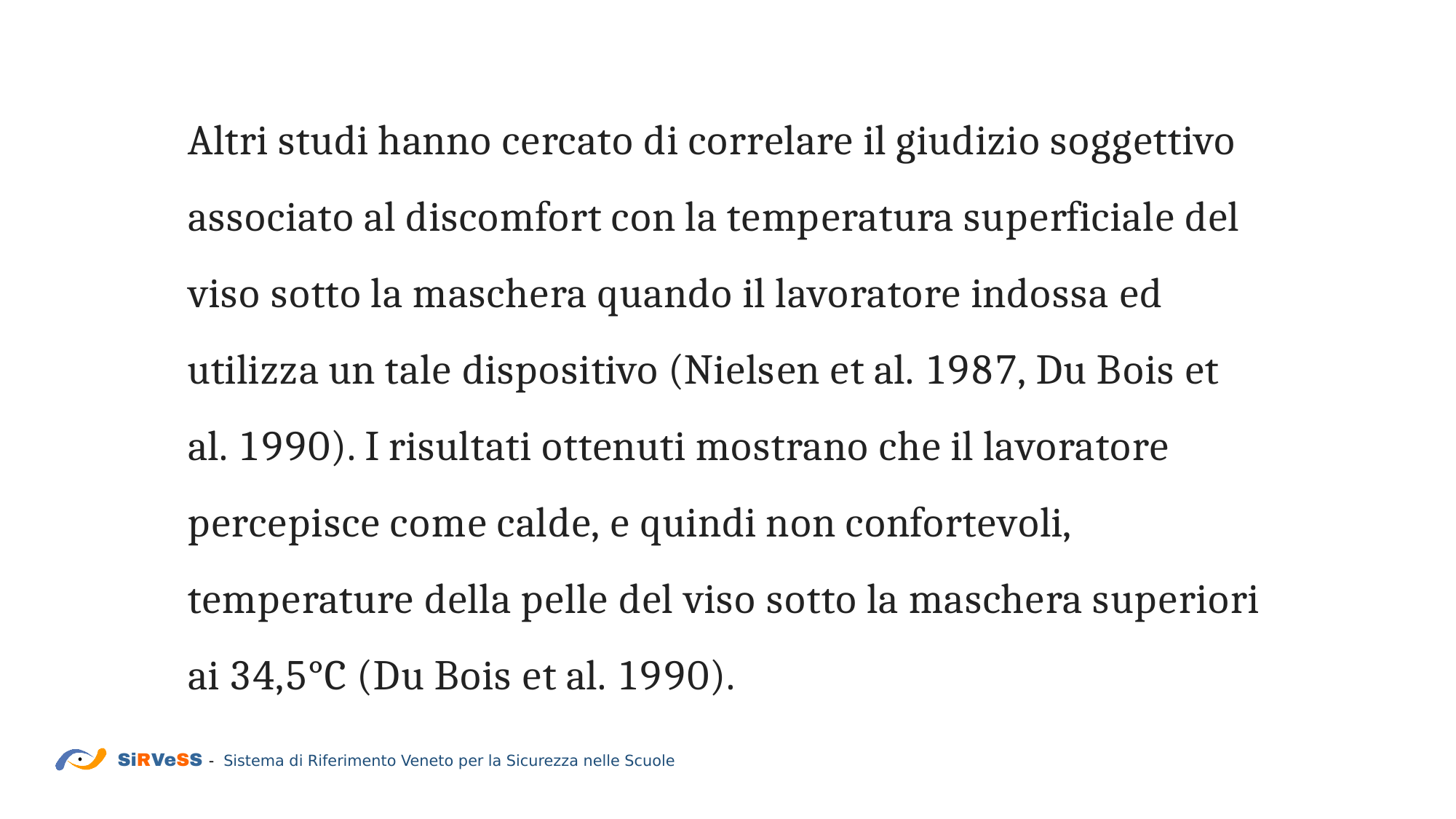

Altri studi hanno cercato di correlare il giudizio soggettivo associato al discomfort con la temperatura superficiale del viso sotto la maschera quando il lavoratore indossa ed utilizza un tale dispositivo (Nielsen et al. 1987, Du Bois et al. 1990). I risultati ottenuti mostrano che il lavoratore percepisce come calde, e quindi non confortevoli, temperature della pelle del viso sotto la maschera superiori ai 34,5°C (Du Bois et al. 1990).